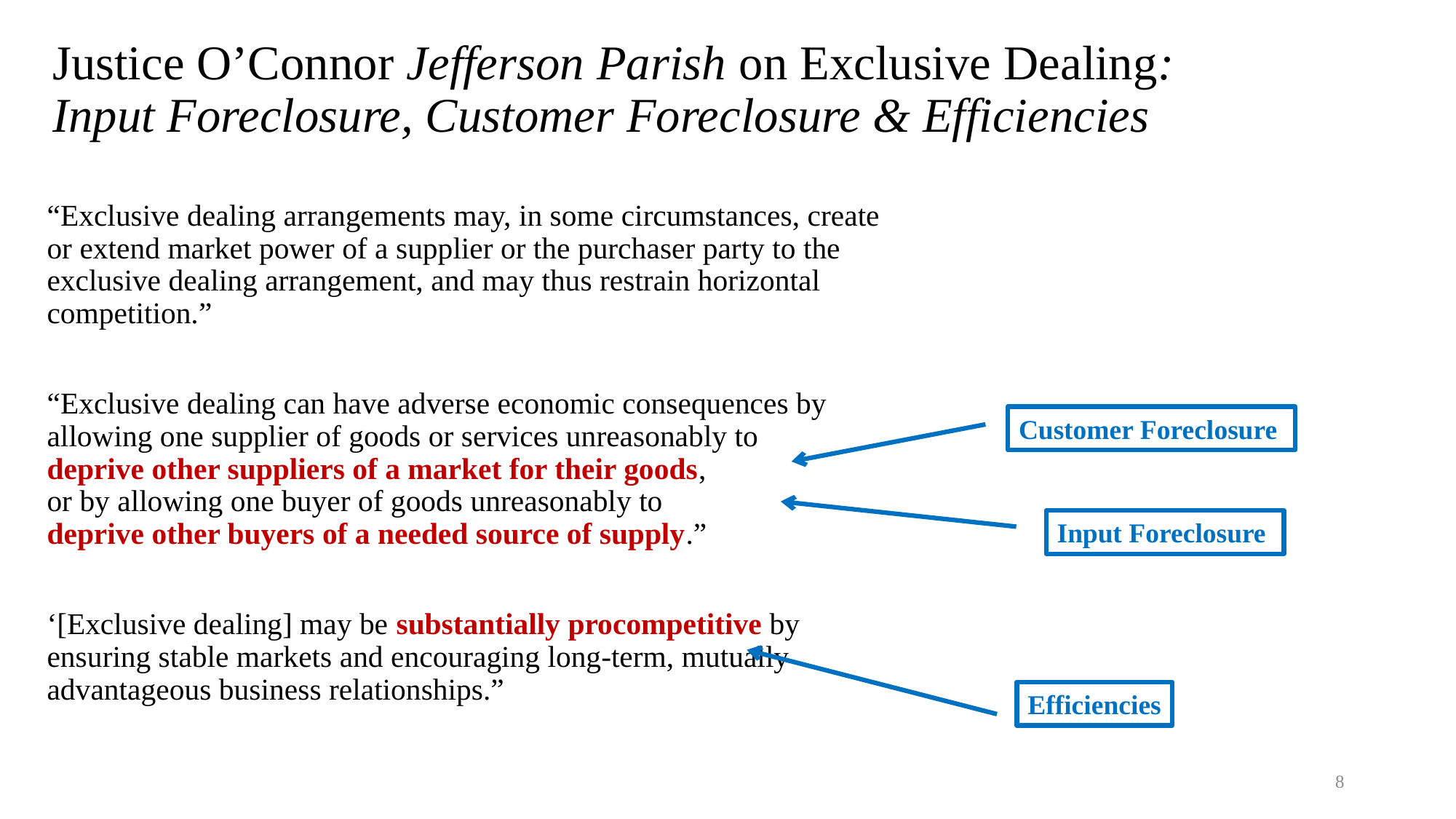

# Justice O’Connor Jefferson Parish on Exclusive Dealing: Input Foreclosure, Customer Foreclosure & Efficiencies
“Exclusive dealing arrangements may, in some circumstances, create or extend market power of a supplier or the purchaser party to the exclusive dealing arrangement, and may thus restrain horizontal competition.”

“Exclusive dealing can have adverse economic consequences by allowing one supplier of goods or services unreasonably to
deprive other suppliers of a market for their goods,
or by allowing one buyer of goods unreasonably to
deprive other buyers of a needed source of supply.”

‘[Exclusive dealing] may be substantially procompetitive by ensuring stable markets and encouraging long-term, mutually advantageous business relationships.”

Customer Foreclosure
Input Foreclosure
Efficiencies
8